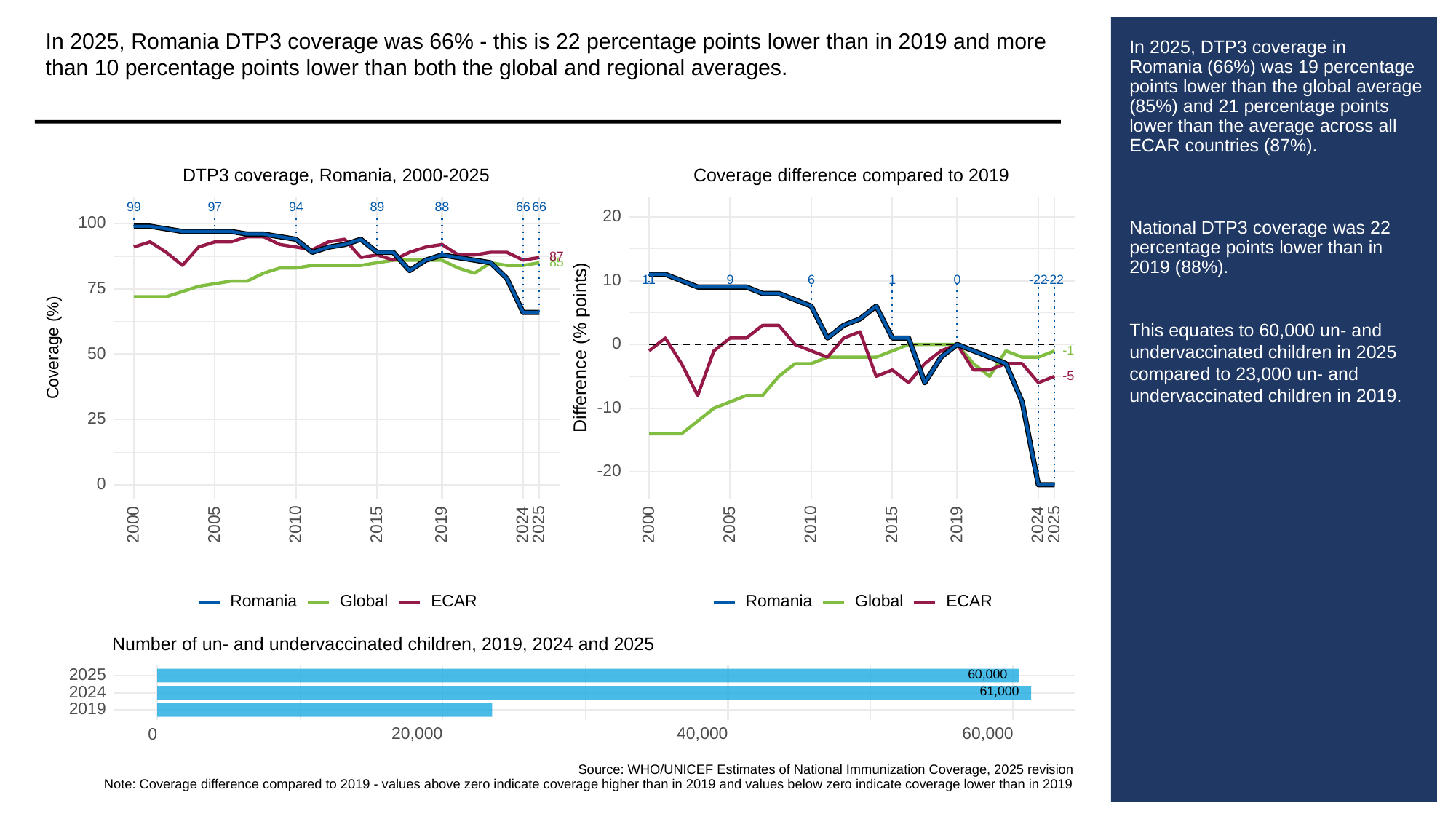

In 2025, Romania DTP3 coverage was 66% - this is 22 percentage points lower than in 2019 and more than 10 percentage points lower than both the global and regional averages.
# In 2025, DTP3 coverage in Romania (66%) was 19 percentage points lower than the global average (85%) and 21 percentage points lower than the average across all ECAR countries (87%).

National DTP3 coverage was 22 percentage points lower than in 2019 (88%).

This equates to 60,000 un- and undervaccinated children in 2025 compared to 23,000 un- and undervaccinated children in 2019.

Coverage difference compared to 2019
DTP3 coverage, Romania, 2000-2025

99
97
94
89
88
66
66
20

100

87

85

10
9
6
0
11
1
-22
-22

75

0
Difference (% points)
Coverage (%)

-1
50

-5

-10

25

-20

0

2000
2005
2010
2015
2019
2024
2025
2000
2005
2010
2015
2019
2024
2025
Global
ECAR
Global
ECAR
Romania
Romania

Number of un- and undervaccinated children, 2019, 2024 and 2025

60,000
2025

61,000
2024

2019

20,000
40,000
60,000
0
Source: WHO/UNICEF Estimates of National Immunization Coverage, 2025 revision
Note: Coverage difference compared to 2019 - values above zero indicate coverage higher than in 2019 and values below zero indicate coverage lower than in 2019